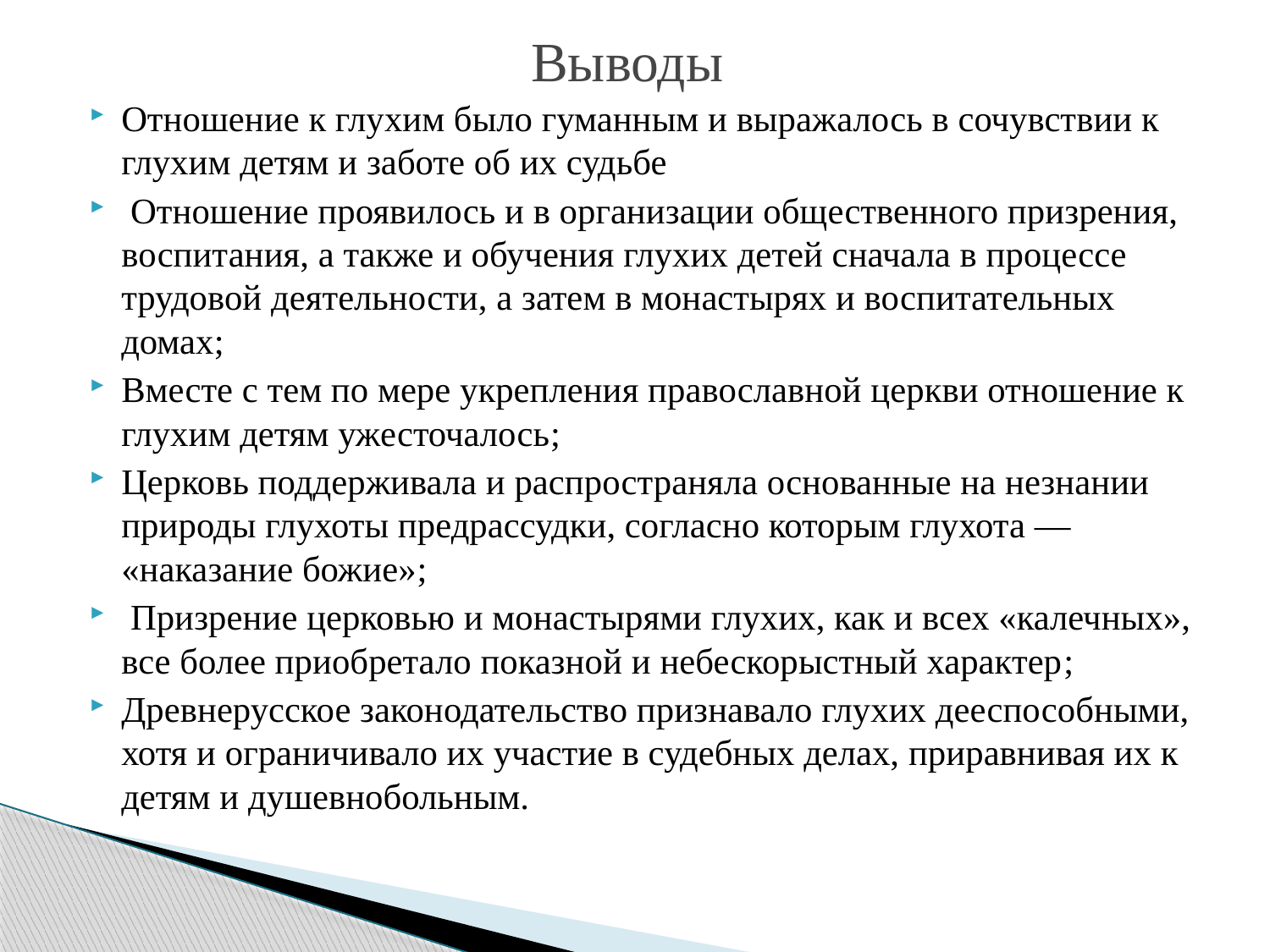

# Выводы
Отношение к глухим было гуманным и выражалось в сочувствии к глухим детям и заботе об их судьбе
 Отношение проявилось и в организации общественного призрения, воспитания, а также и обучения глухих детей сначала в процессе трудовой деятельности, а затем в монастырях и воспитательных домах;
Вместе с тем по мере укрепления православной церкви отношение к глухим детям ужесточалось;
Церковь поддерживала и распространяла основанные на незнании природы глухоты предрассудки, согласно которым глухота — «наказание божие»;
 Призрение церковью и монастырями глухих, как и всех «калечных», все более приобретало показной и небескорыстный характер;
Древнерусское законодательство признавало глухих дееспособными, хотя и ограничивало их участие в судебных делах, приравнивая их к детям и душевнобольным.